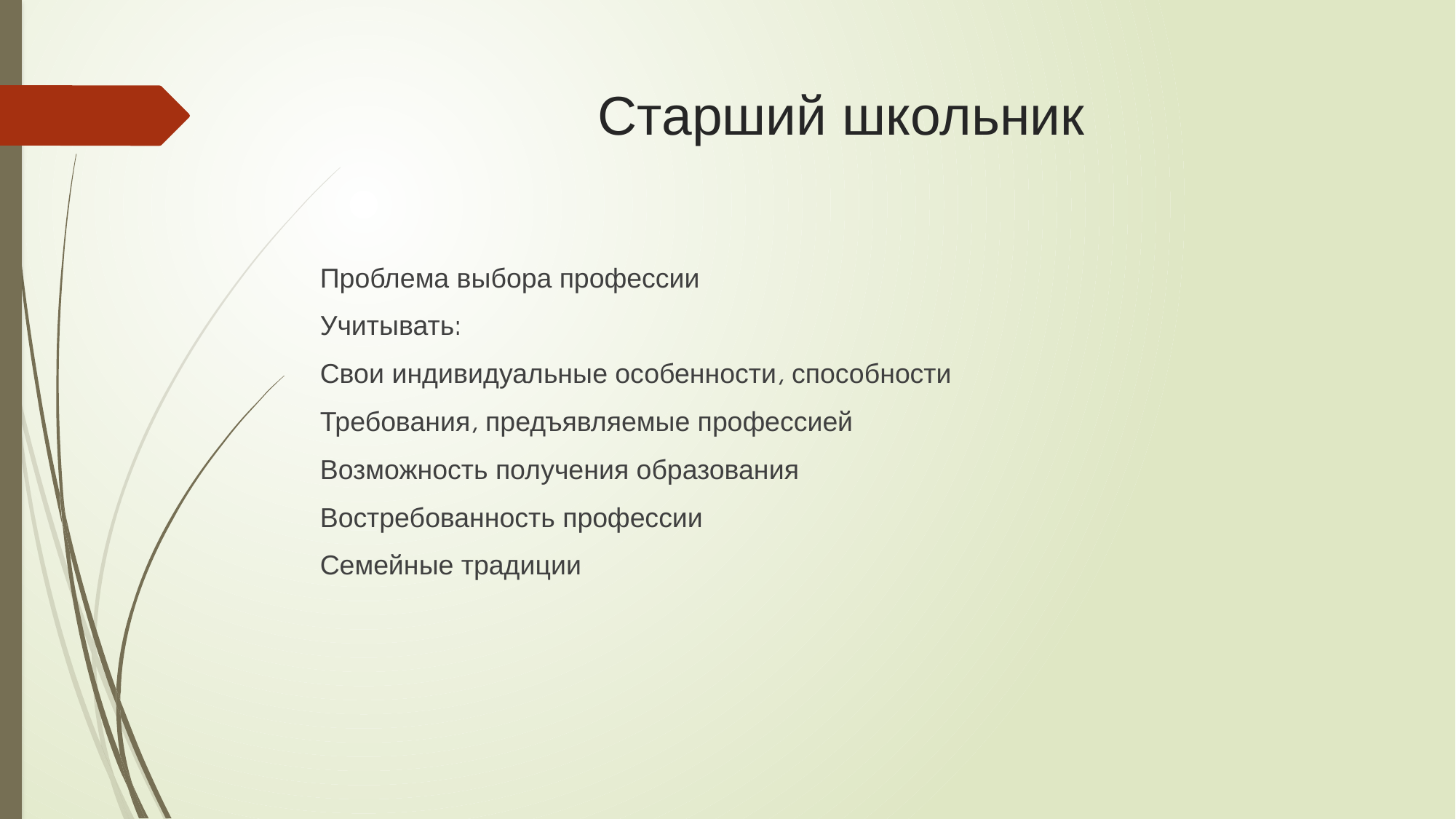

# Старший школьник
Проблема выбора профессии
Учитывать:
Свои индивидуальные особенности, способности
Требования, предъявляемые профессией
Возможность получения образования
Востребованность профессии
Семейные традиции